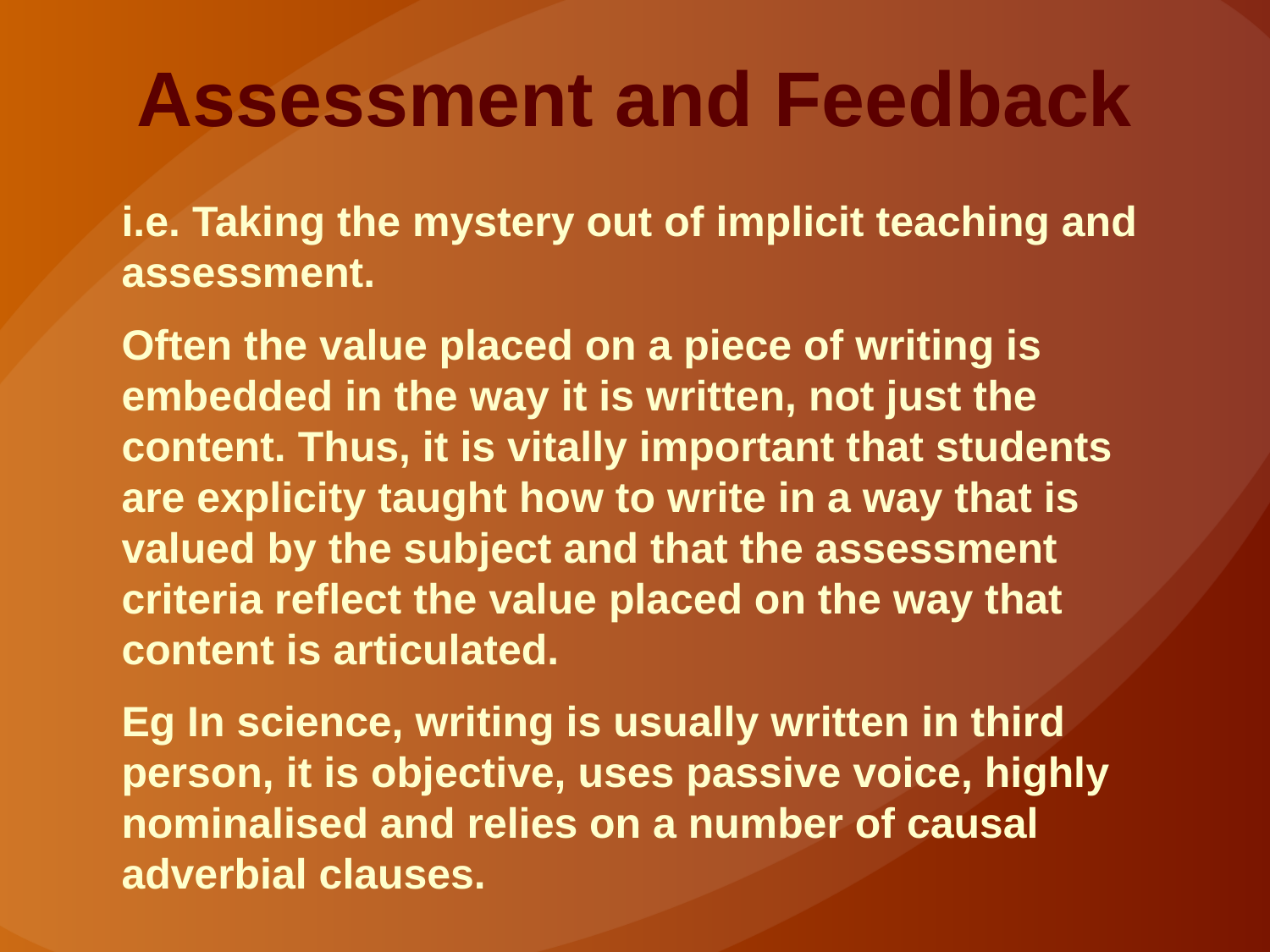

# Assessment and Feedback
i.e. Taking the mystery out of implicit teaching and assessment.
Often the value placed on a piece of writing is embedded in the way it is written, not just the content. Thus, it is vitally important that students are explicity taught how to write in a way that is valued by the subject and that the assessment criteria reflect the value placed on the way that content is articulated.
Eg In science, writing is usually written in third person, it is objective, uses passive voice, highly nominalised and relies on a number of causal adverbial clauses.